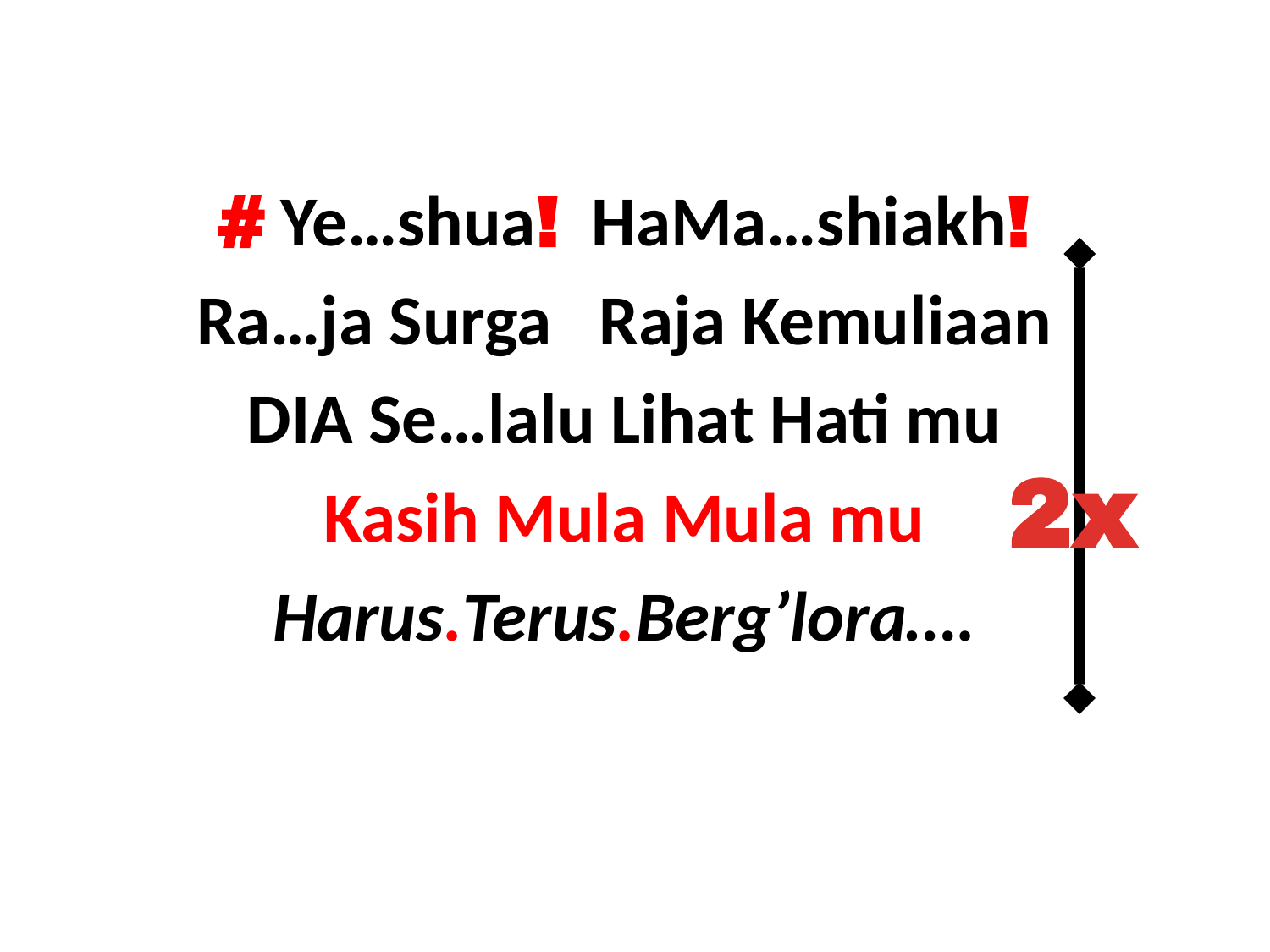

# Ye…shua!  HaMa…shiakh!
Ra…ja Surga   Raja Kemuliaan
DIA Se…lalu Lihat Hati mu
Kasih Mula Mula mu
Harus.Terus.Berg’lora….
2x